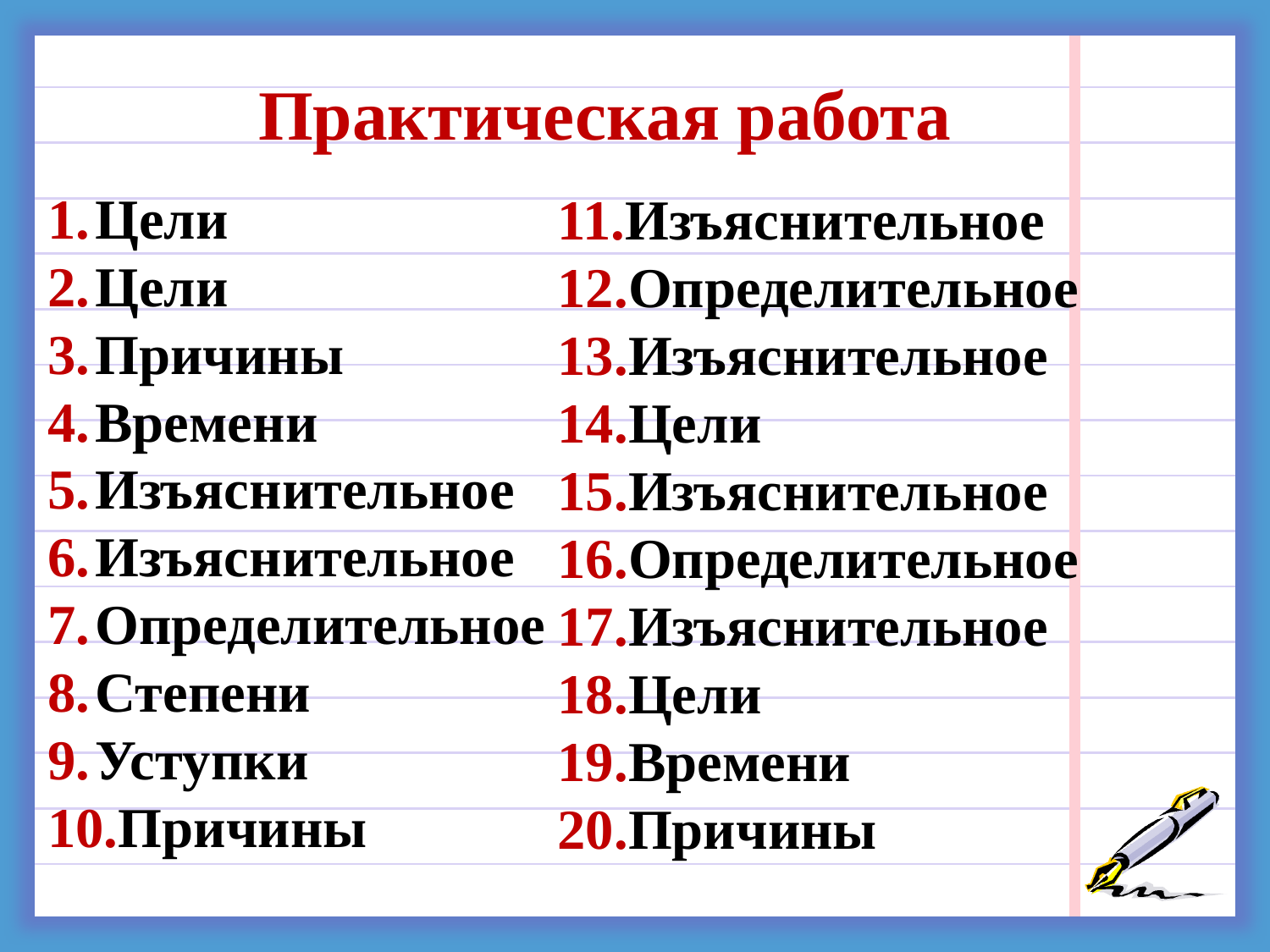

Практическая работа
Цели
Цели
Причины
Времени
Изъяснительное
Изъяснительное
Определительное
Степени
Уступки
Причины
Изъяснительное
Определительное
Изъяснительное
Цели
Изъяснительное
Определительное
Изъяснительное
Цели
Времени
Причины